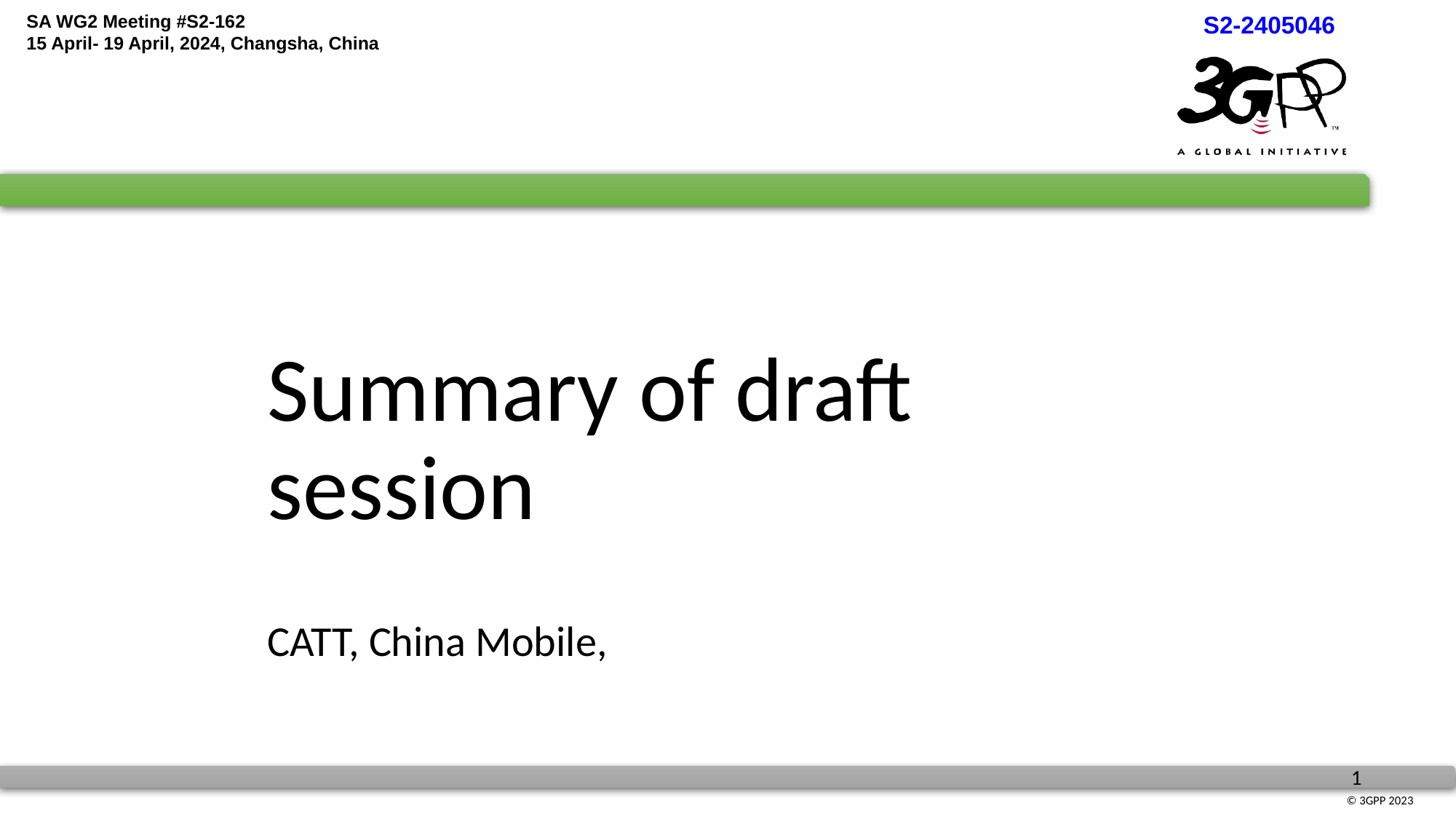

# Summary of draft session

CATT, China Mobile,